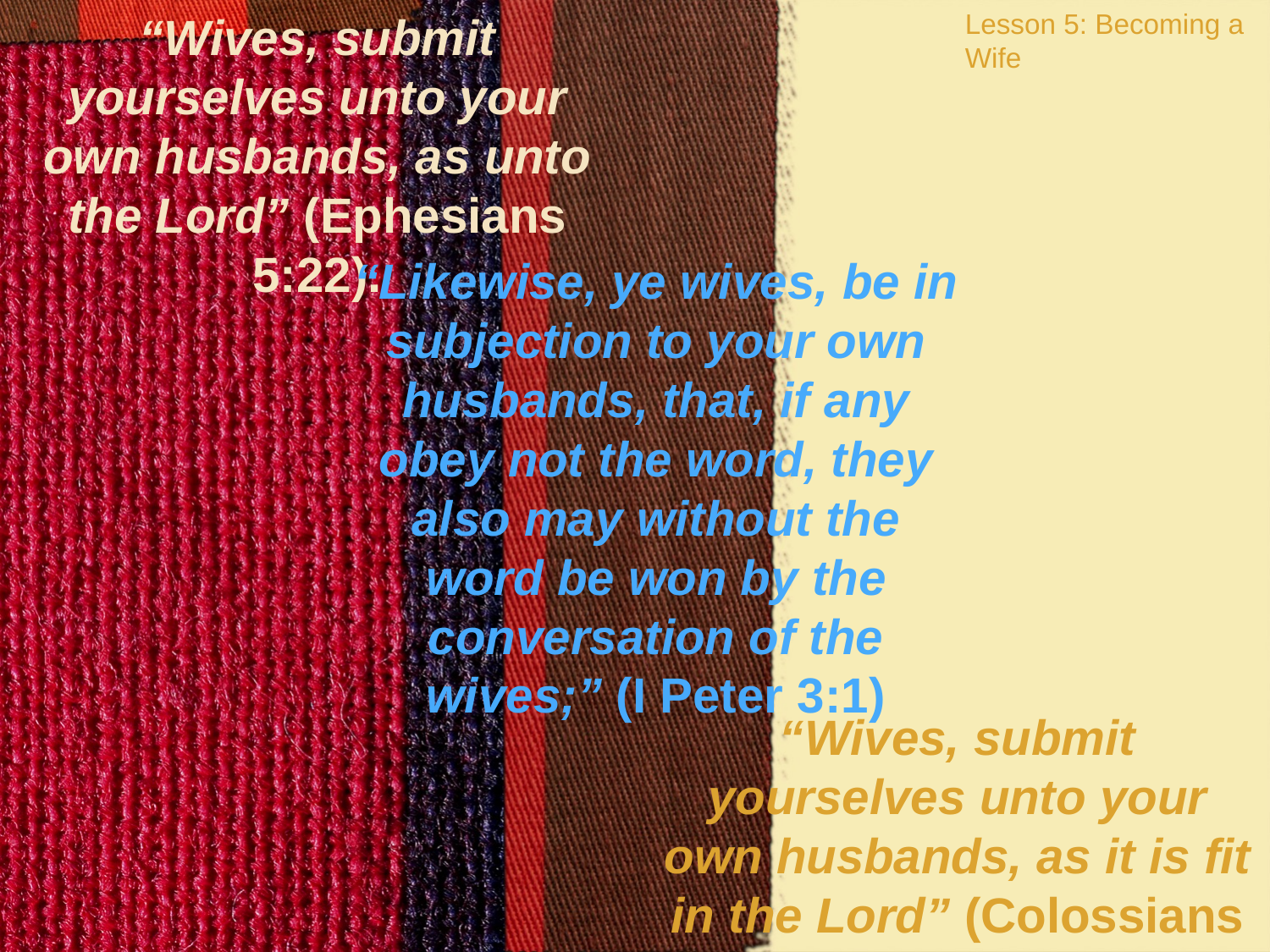

“Wives, submit yourselves unto your own husbands, as unto the Lord” (Ephesians 5:22).
Lesson 5: Becoming a Wife
“Likewise, ye wives, be in subjection to your own husbands, that, if any obey not the word, they also may without the word be won by the conversation of the wives;” (I Peter 3:1)
“Wives, submit yourselves unto your own husbands, as it is fit in the Lord” (Colossians 3:18).